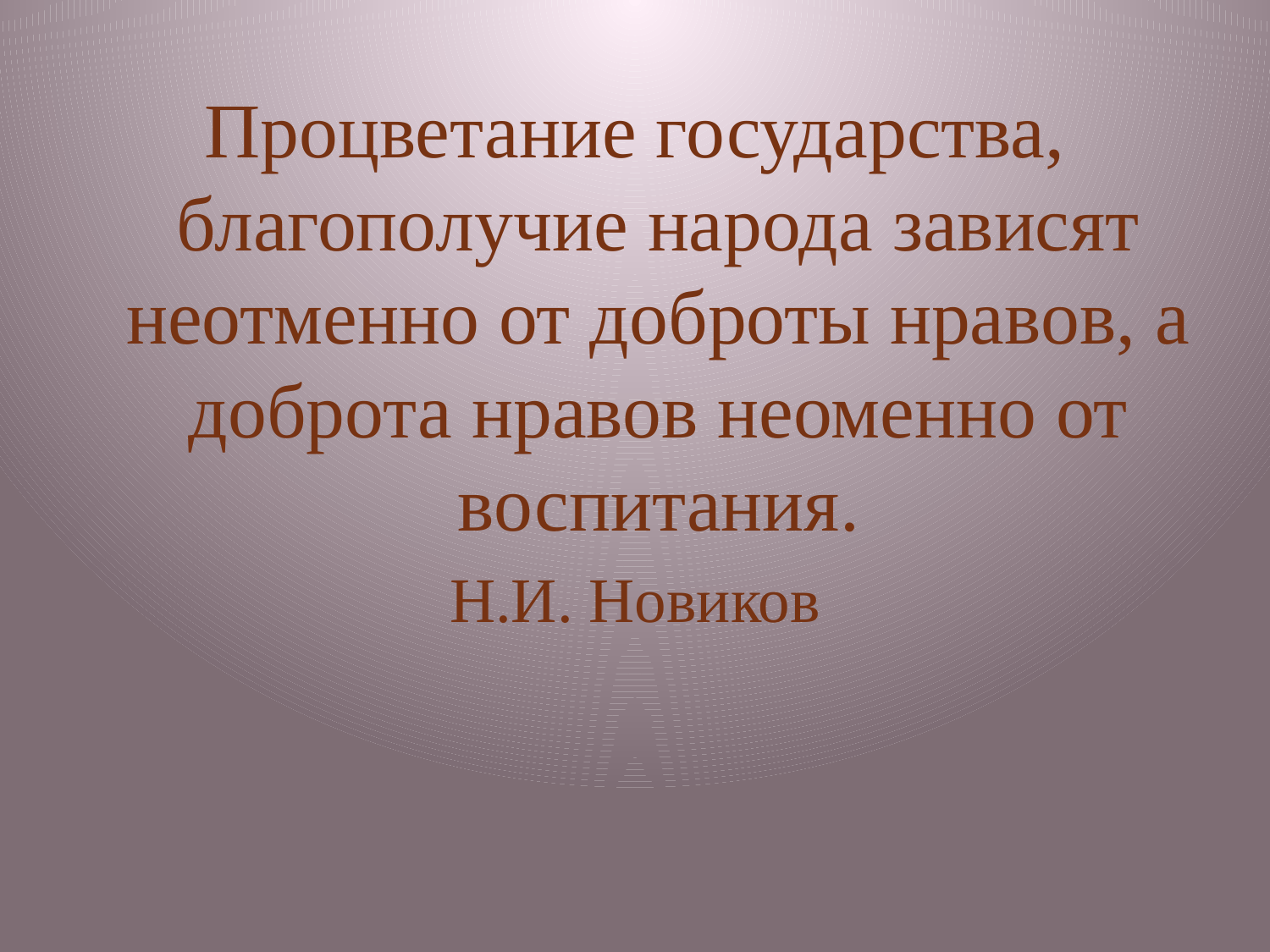

Процветание государства, благополучие народа зависят неотменно от доброты нравов, а доброта нравов неоменно от воспитания.
Н.И. Новиков